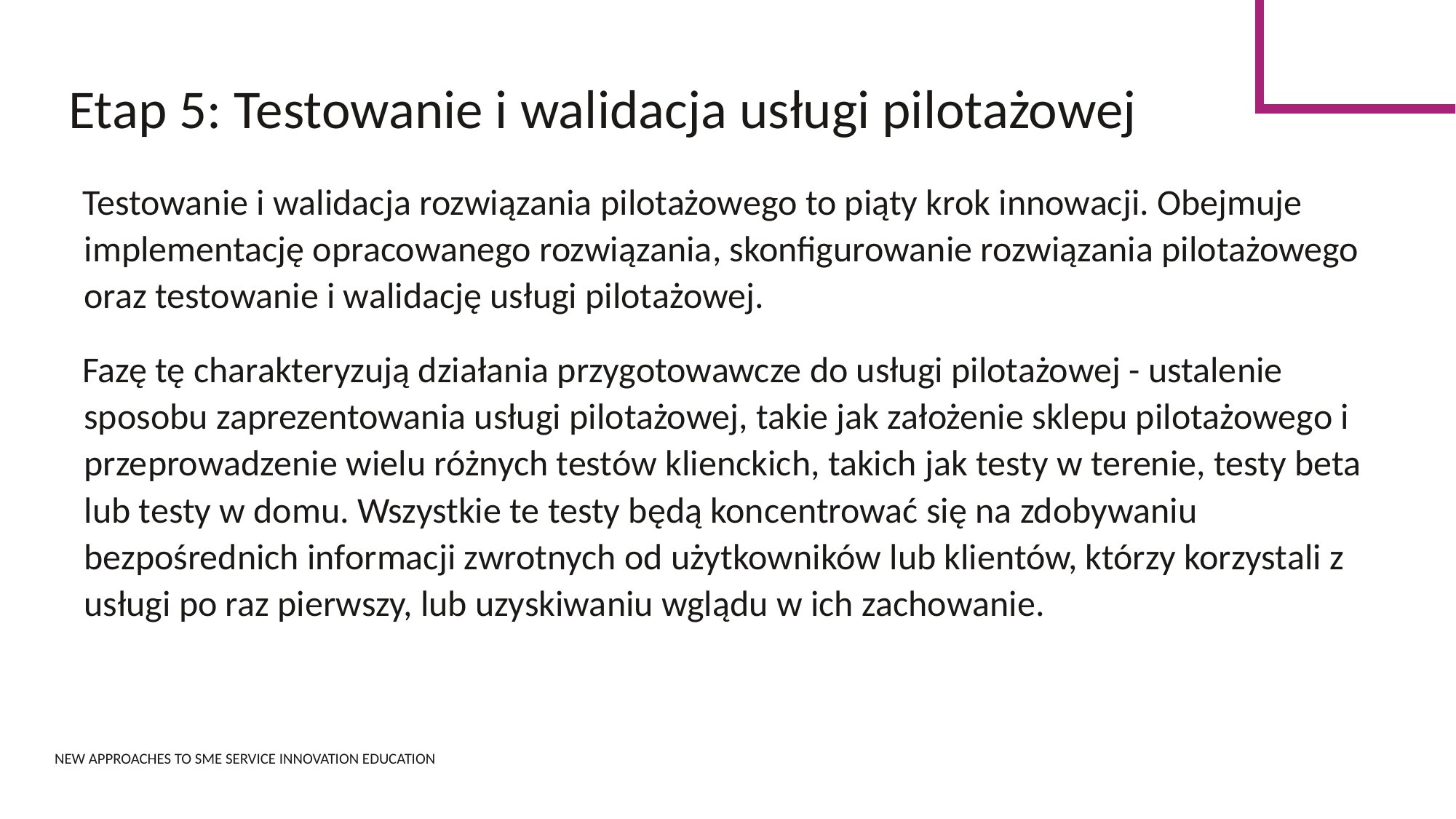

Etap 5: Testowanie i walidacja usługi pilotażowej
Testowanie i walidacja rozwiązania pilotażowego to piąty krok innowacji. Obejmuje implementację opracowanego rozwiązania, skonfigurowanie rozwiązania pilotażowego oraz testowanie i walidację usługi pilotażowej.
Fazę tę charakteryzują działania przygotowawcze do usługi pilotażowej - ustalenie sposobu zaprezentowania usługi pilotażowej, takie jak założenie sklepu pilotażowego i przeprowadzenie wielu różnych testów klienckich, takich jak testy w terenie, testy beta lub testy w domu. Wszystkie te testy będą koncentrować się na zdobywaniu bezpośrednich informacji zwrotnych od użytkowników lub klientów, którzy korzystali z usługi po raz pierwszy, lub uzyskiwaniu wglądu w ich zachowanie.